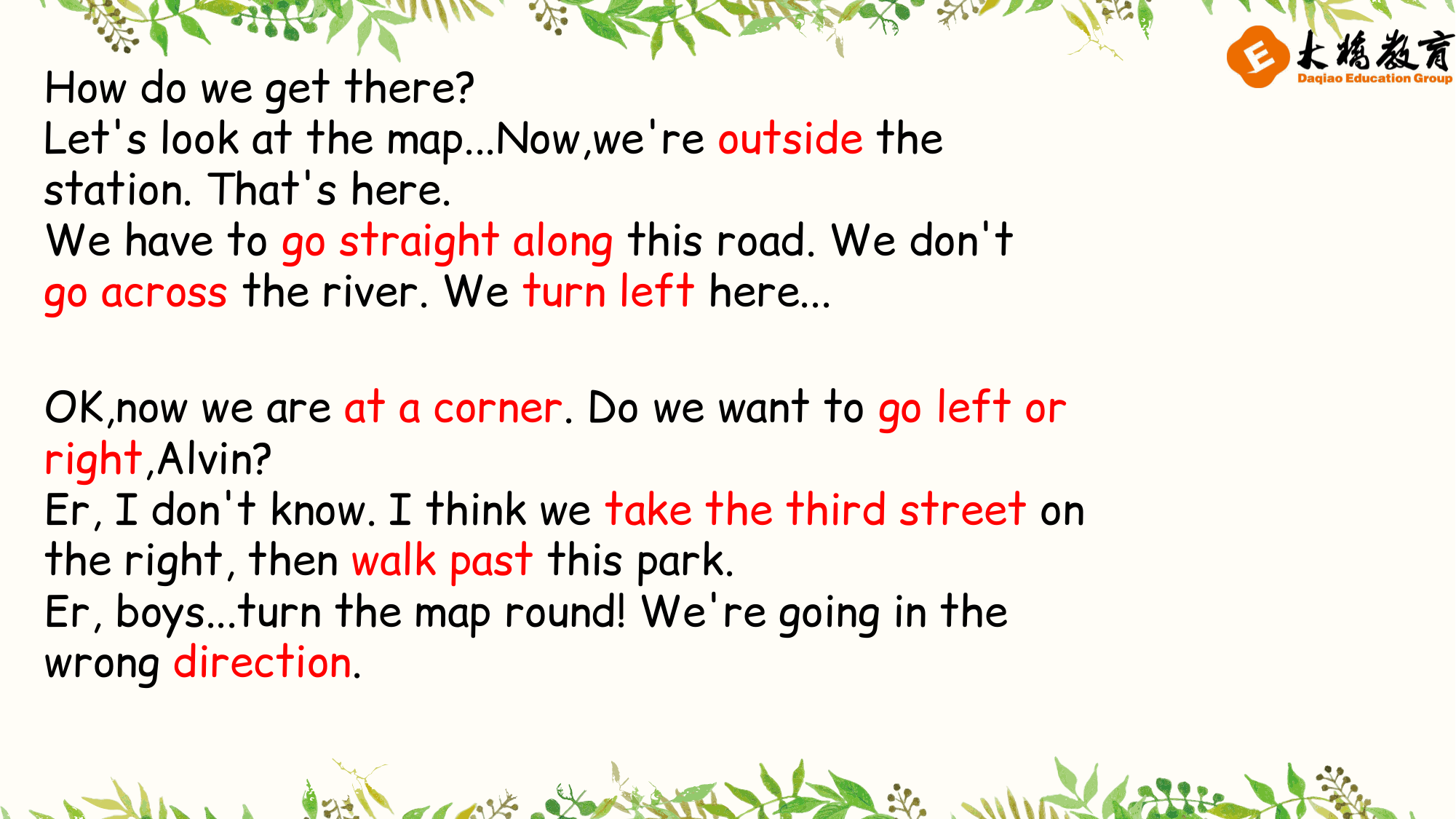

How do we get there?
Let's look at the map...Now,we're outside the station. That's here.
We have to go straight along this road. We don't go across the river. We turn left here...

OK,now we are at a corner. Do we want to go left or right,Alvin?
Er, I don't know. I think we take the third street on the right, then walk past this park.
Er, boys...turn the map round! We're going in the wrong direction.